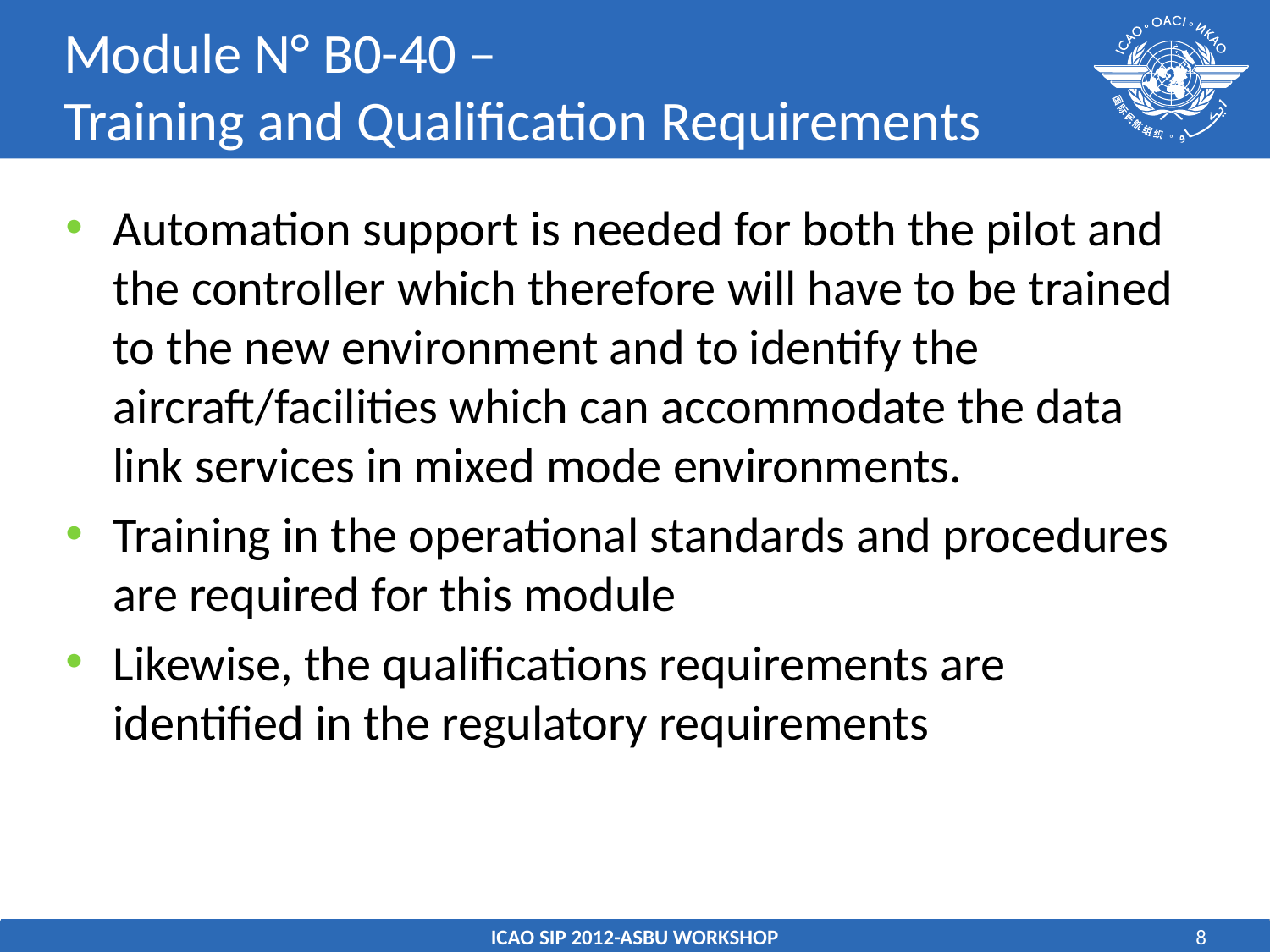

# Module N° B0-40 – Training and Qualification Requirements
Automation support is needed for both the pilot and the controller which therefore will have to be trained to the new environment and to identify the aircraft/facilities which can accommodate the data link services in mixed mode environments.
Training in the operational standards and procedures are required for this module
Likewise, the qualifications requirements are identified in the regulatory requirements
ICAO SIP 2012-ASBU WORKSHOP
8